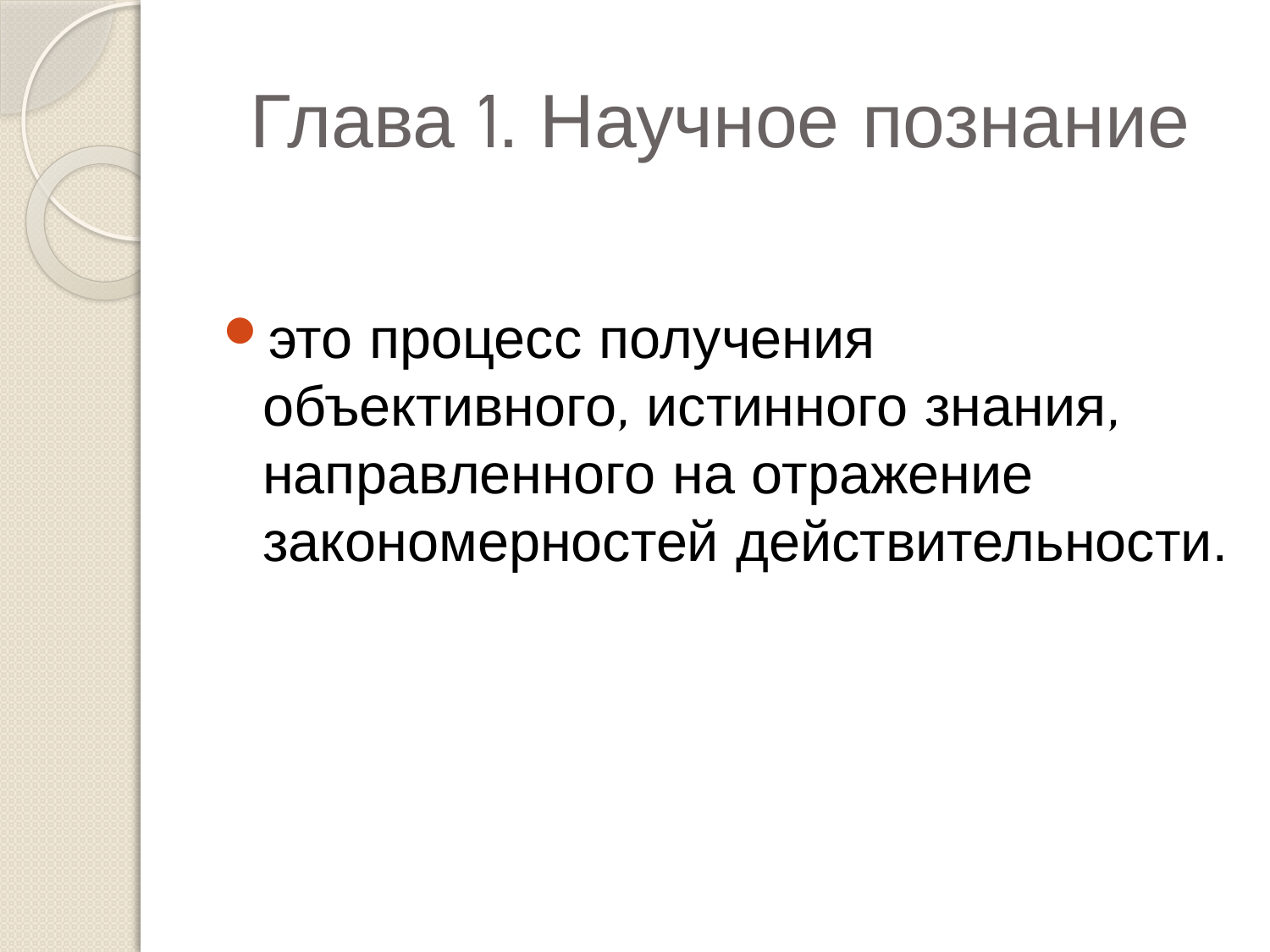

# Глава 1. Научное познание
это процесс получения объективного, истинного знания, направленного на отражение закономерностей действительности.